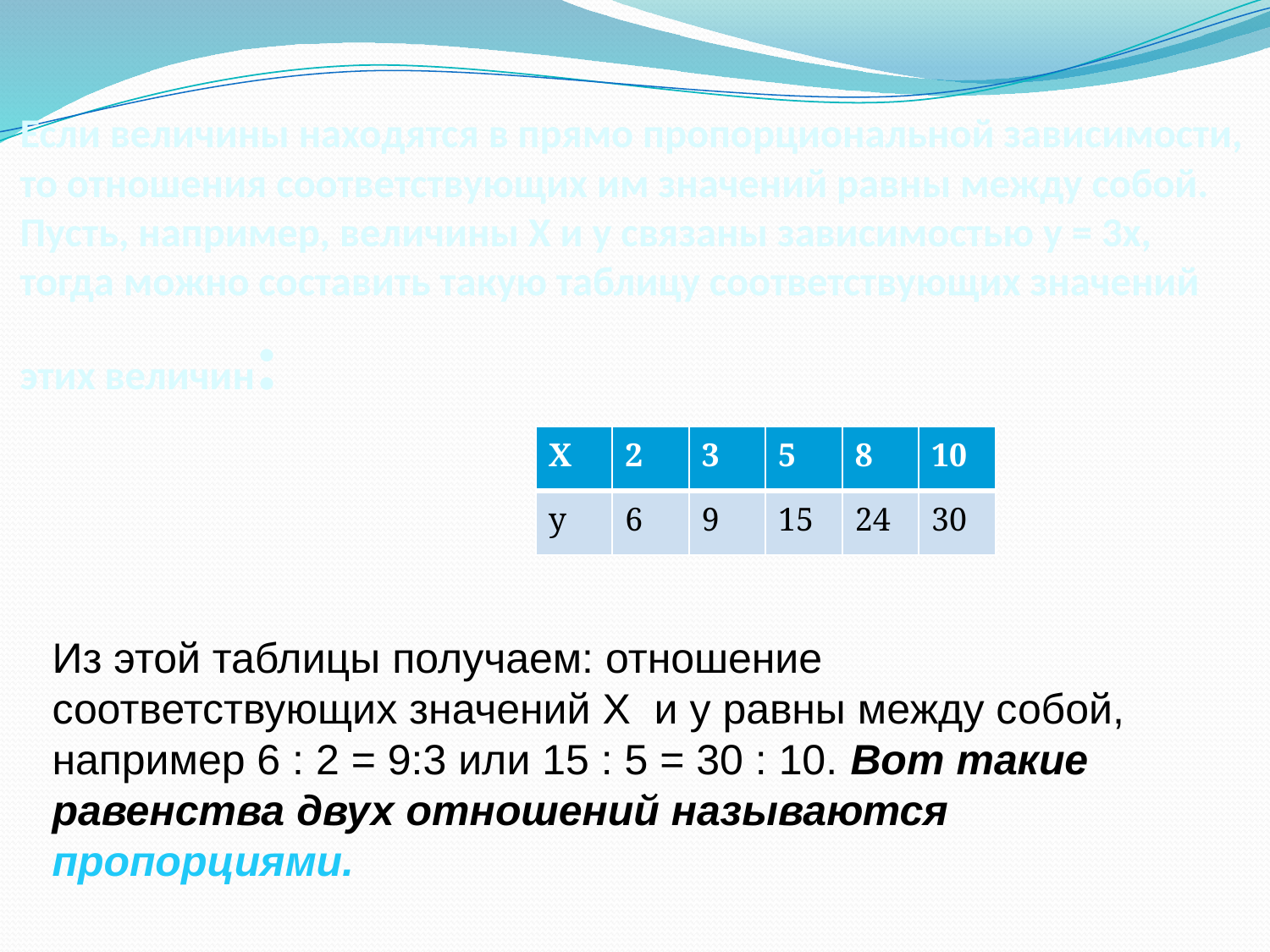

# Если величины находятся в прямо пропорциональной зависимости, то отношения соответствующих им значений равны между собой. Пусть, например, величины Х и у связаны зависимостью у = 3х, тогда можно составить такую таблицу соответствующих значений этих величин:
| Х | 2 | 3 | 5 | 8 | 10 |
| --- | --- | --- | --- | --- | --- |
| у | 6 | 9 | 15 | 24 | 30 |
Из этой таблицы получаем: отношение соответствующих значений Х  и у равны между собой, например 6 : 2 = 9:3 или 15 : 5 = 30 : 10. Вот такие равенства двух отношений называются пропорциями.